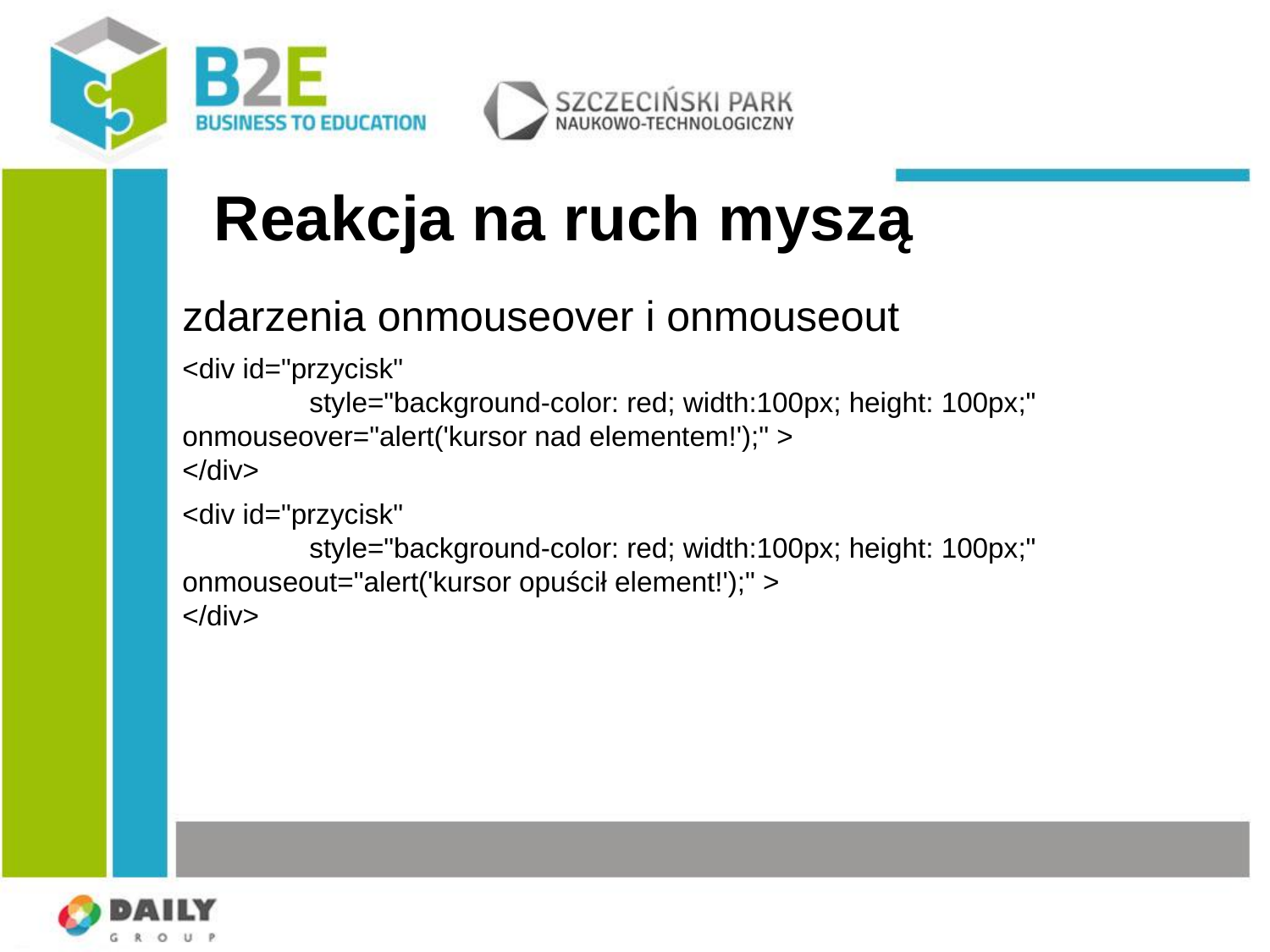

Reakcja na ruch myszą
zdarzenia onmouseover i onmouseout
<div id="przycisk"
	style="background-color: red; width:100px; height: 100px;"               	onmouseover="alert('kursor nad elementem!');" >
</div>
<div id="przycisk"
	style="background-color: red; width:100px; height: 100px;"               	onmouseout="alert('kursor opuścił element!');" >
</div>